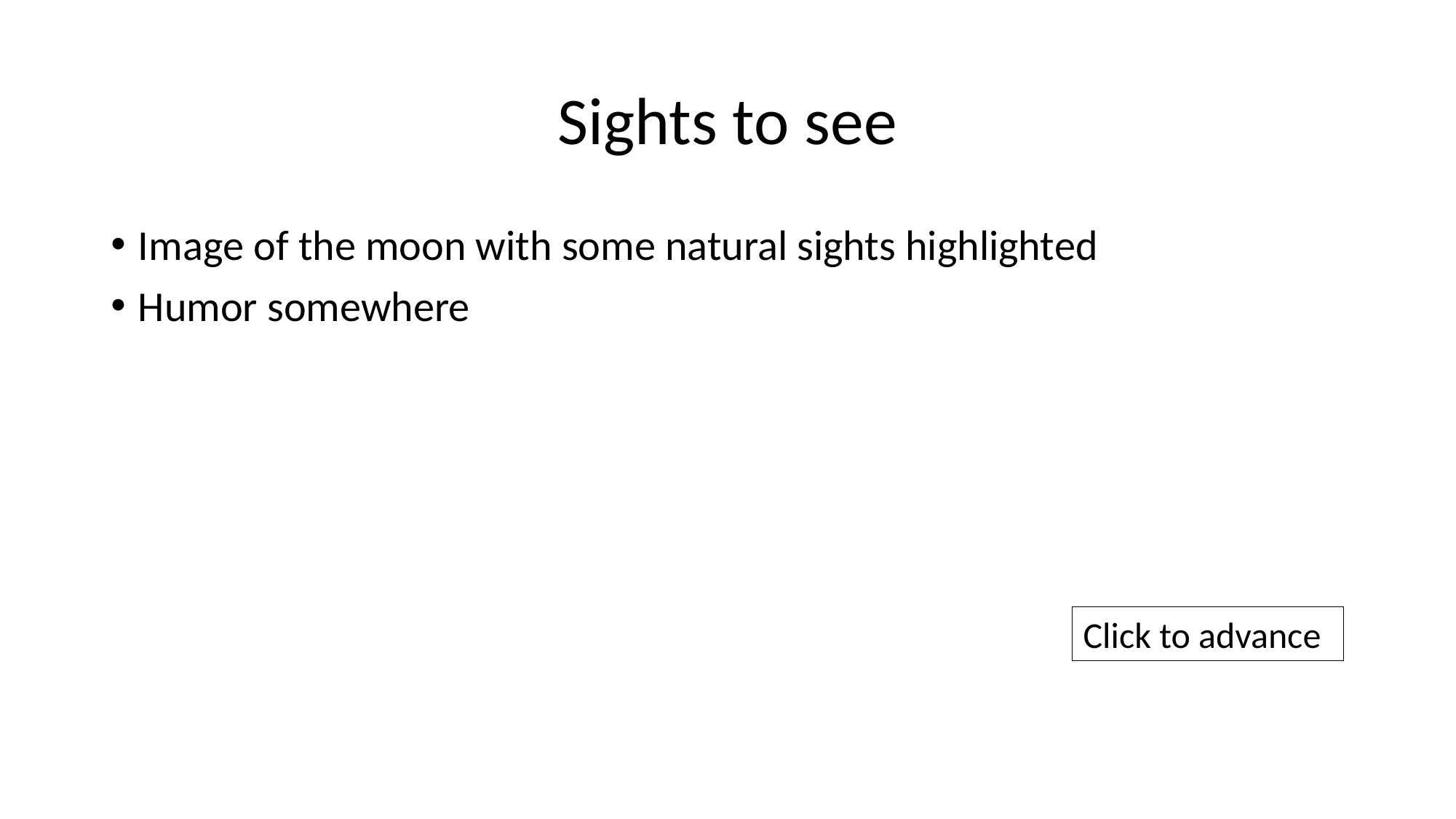

# Sights to see
Image of the moon with some natural sights highlighted
Humor somewhere
Click to advance